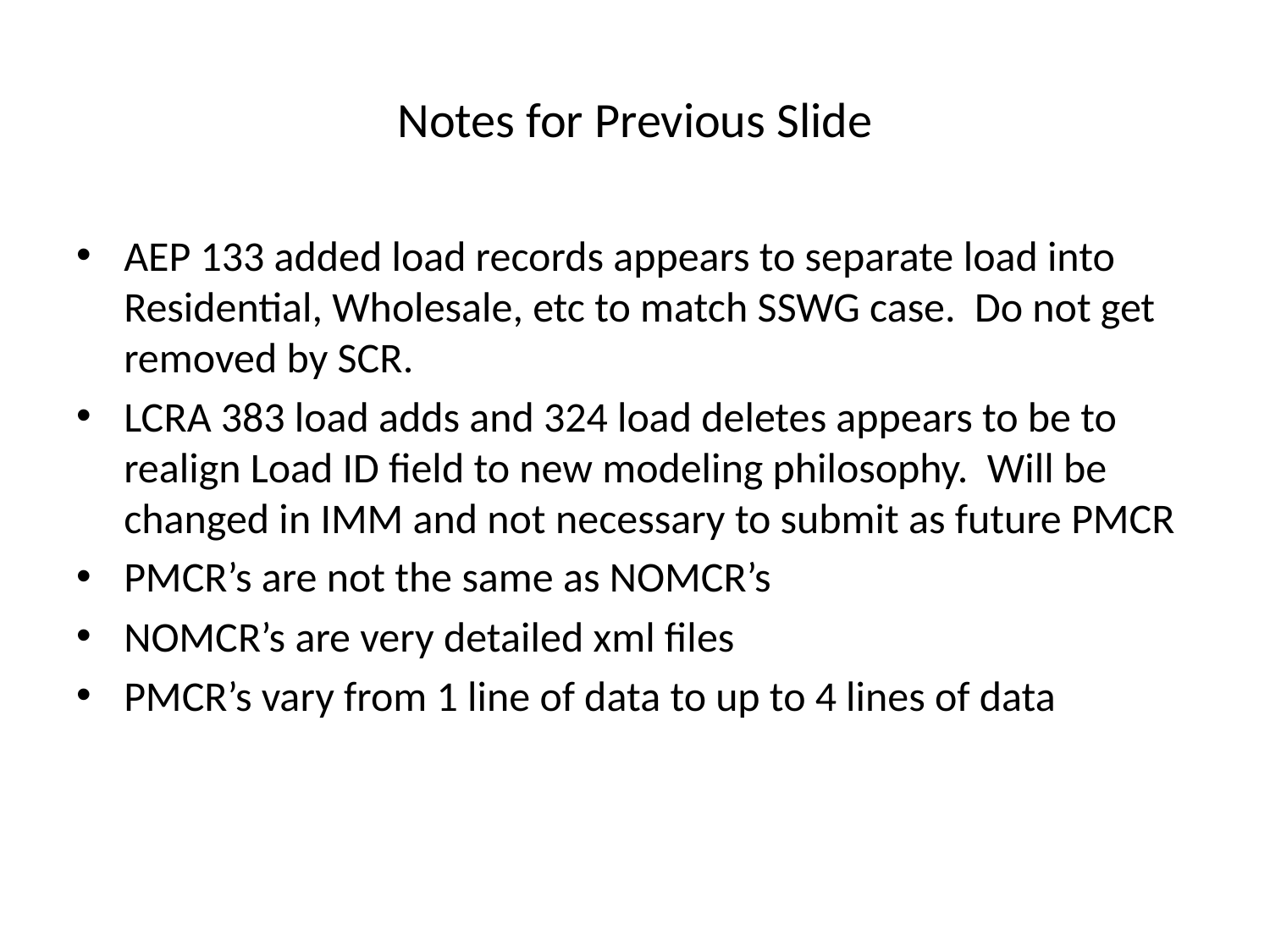

# Notes for Previous Slide
AEP 133 added load records appears to separate load into Residential, Wholesale, etc to match SSWG case.  Do not get removed by SCR.
LCRA 383 load adds and 324 load deletes appears to be to  realign Load ID field to new modeling philosophy.  Will be changed in IMM and not necessary to submit as future PMCR
PMCR’s are not the same as NOMCR’s
NOMCR’s are very detailed xml files
PMCR’s vary from 1 line of data to up to 4 lines of data